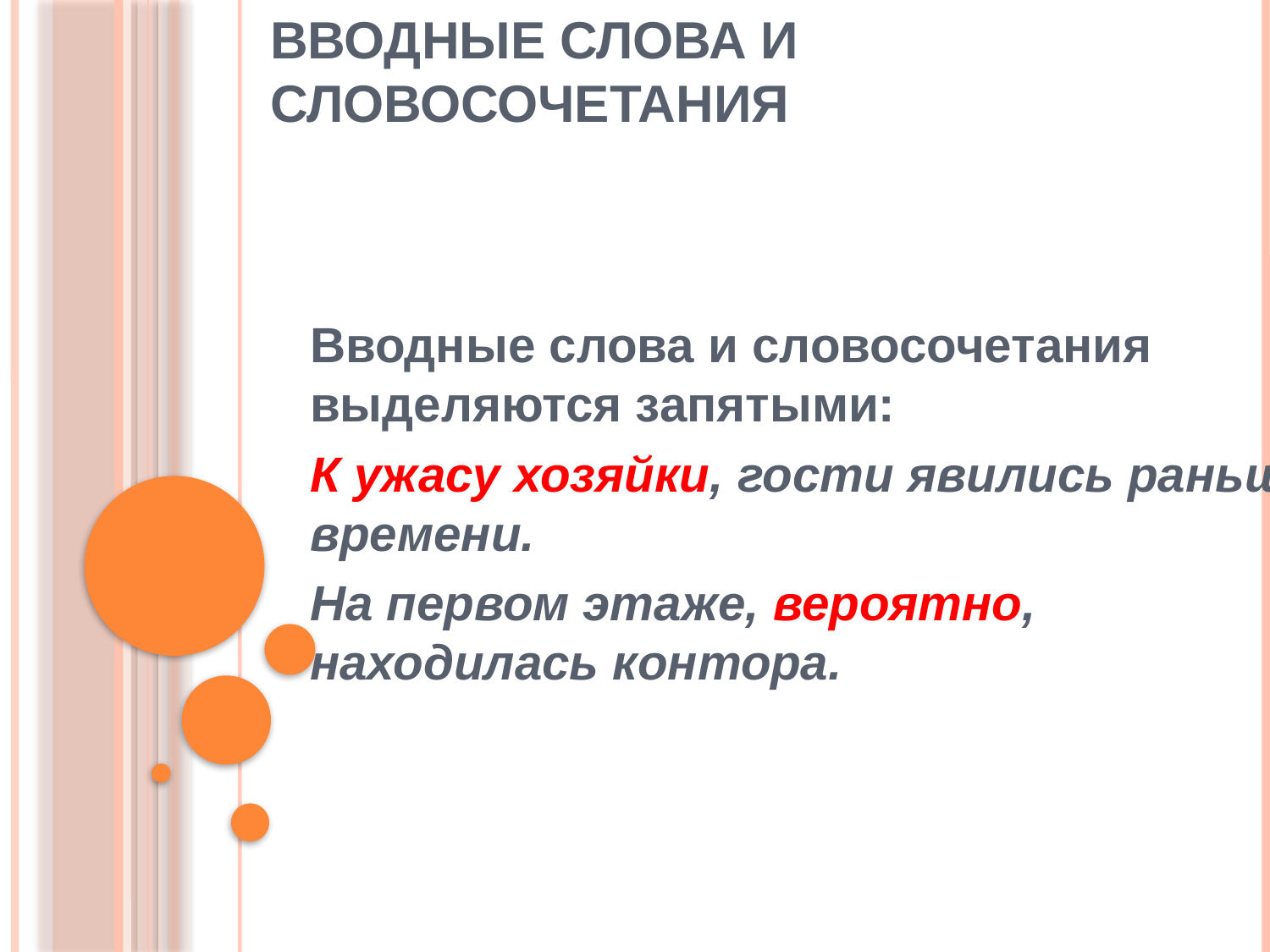

# Вводные слова и словосочетания
Вводные слова и словосочетания выделяются запятыми:
К ужасу хозяйки, гости явились раньше времени.
На первом этаже, вероятно, находилась контора.